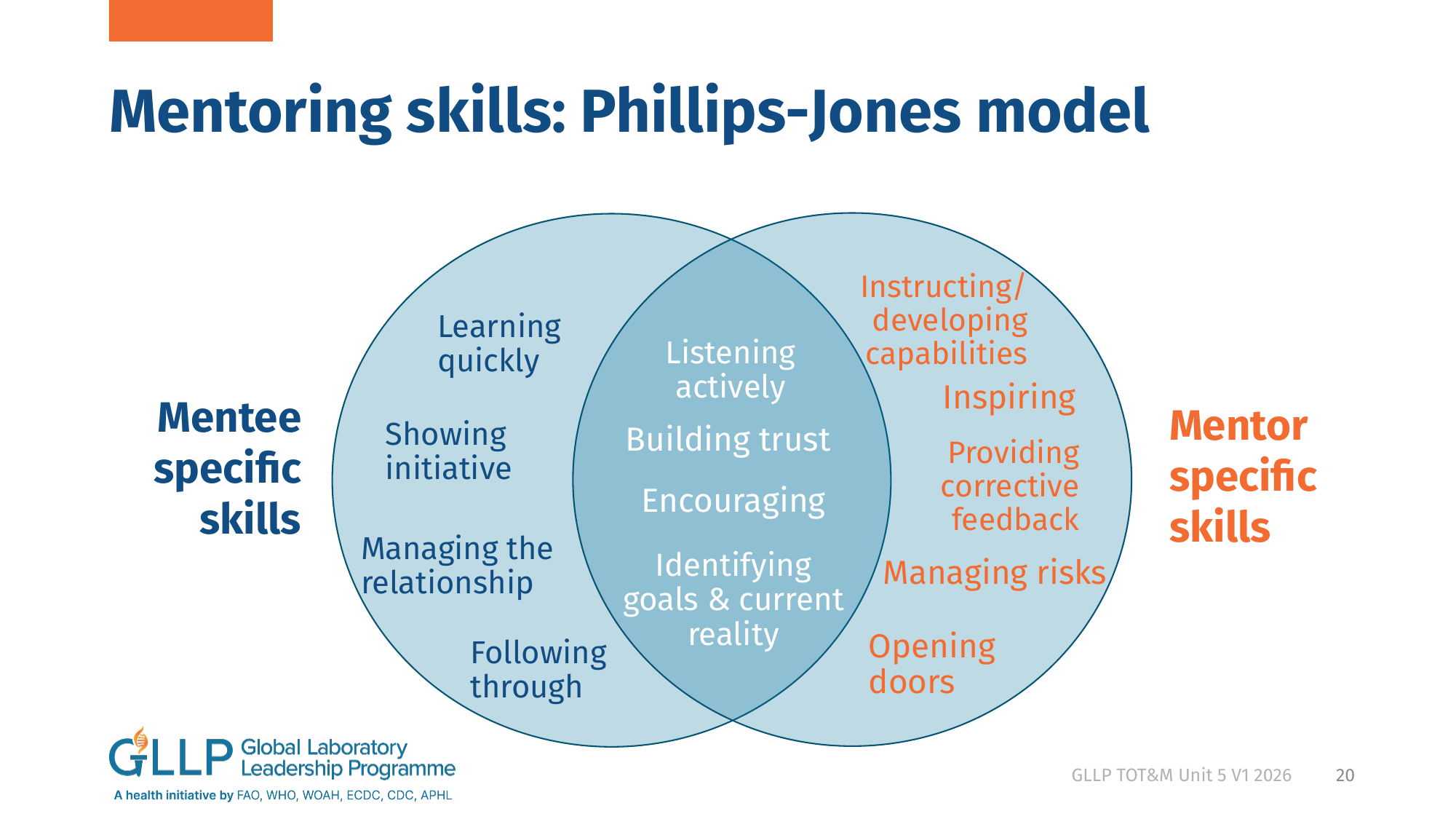

# Mentoring skills: Phillips-Jones model

Instructing/ developing capabilities
Learning quickly
Listening actively
Inspiring
Mentee specific skills
Mentor specific skills
Showing initiative
Building trust
Providing corrective feedback
Encouraging
Managing the relationship
Identifying goals & current reality
Managing risks
Opening
doors
Following through
GLLP TOT&M Unit 5 V1 2026
20